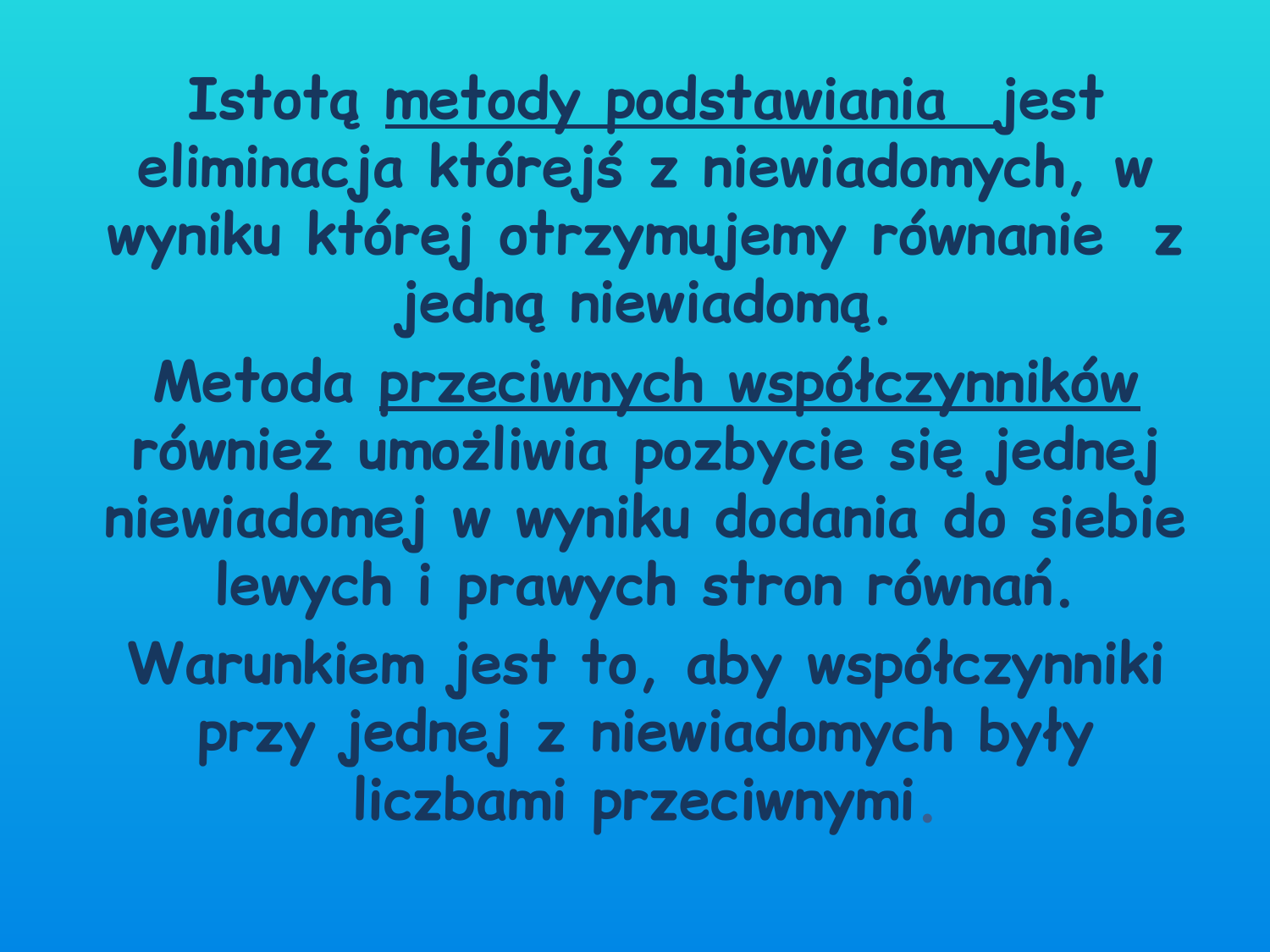

Istotą metody podstawiania  jest eliminacja którejś z niewiadomych, w wyniku której otrzymujemy równanie  z jedną niewiadomą.
Metoda przeciwnych współczynników również umożliwia pozbycie się jednej niewiadomej w wyniku dodania do siebie lewych i prawych stron równań.
Warunkiem jest to, aby współczynniki przy jednej z niewiadomych były liczbami przeciwnymi.